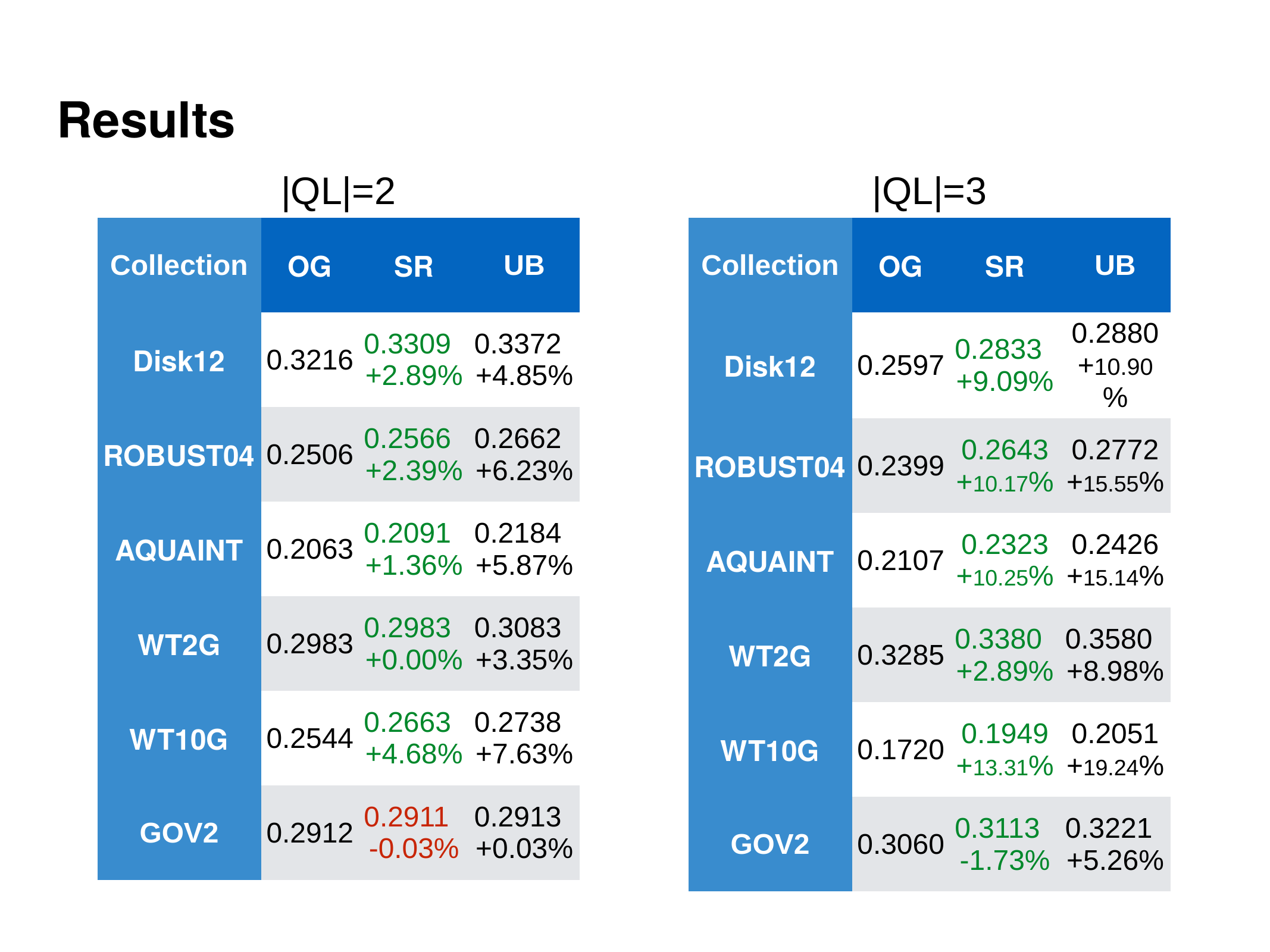

# Results
|QL|=2
|QL|=3
| Collection | OG | SR | UB |
| --- | --- | --- | --- |
| Disk12 | 0.3216 | 0.3309 +2.89% | 0.3372 +4.85% |
| ROBUST04 | 0.2506 | 0.2566 +2.39% | 0.2662 +6.23% |
| AQUAINT | 0.2063 | 0.2091 +1.36% | 0.2184 +5.87% |
| WT2G | 0.2983 | 0.2983 +0.00% | 0.3083 +3.35% |
| WT10G | 0.2544 | 0.2663 +4.68% | 0.2738 +7.63% |
| GOV2 | 0.2912 | 0.2911 -0.03% | 0.2913 +0.03% |
| Collection | OG | SR | UB |
| --- | --- | --- | --- |
| Disk12 | 0.2597 | 0.2833 +9.09% | 0.2880 +10.90% |
| ROBUST04 | 0.2399 | 0.2643 +10.17% | 0.2772 +15.55% |
| AQUAINT | 0.2107 | 0.2323 +10.25% | 0.2426 +15.14% |
| WT2G | 0.3285 | 0.3380 +2.89% | 0.3580 +8.98% |
| WT10G | 0.1720 | 0.1949 +13.31% | 0.2051 +19.24% |
| GOV2 | 0.3060 | 0.3113 -1.73% | 0.3221 +5.26% |
173